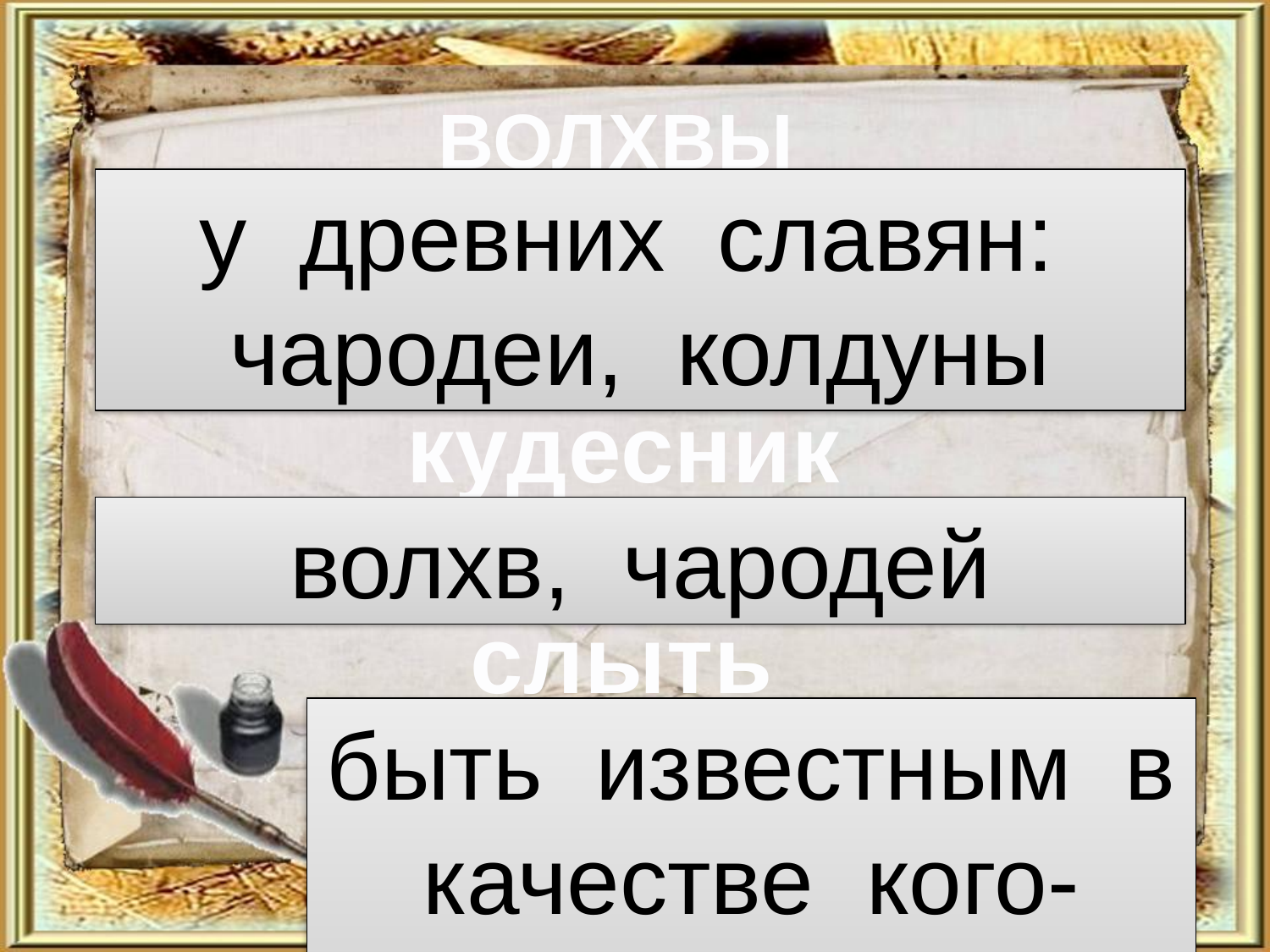

ВОЛХВЫ
у  древних  славян:  чародеи,  колдуны
кудесник
волхв,  чародей
слыть
быть  известным  в качестве  кого-нибудь